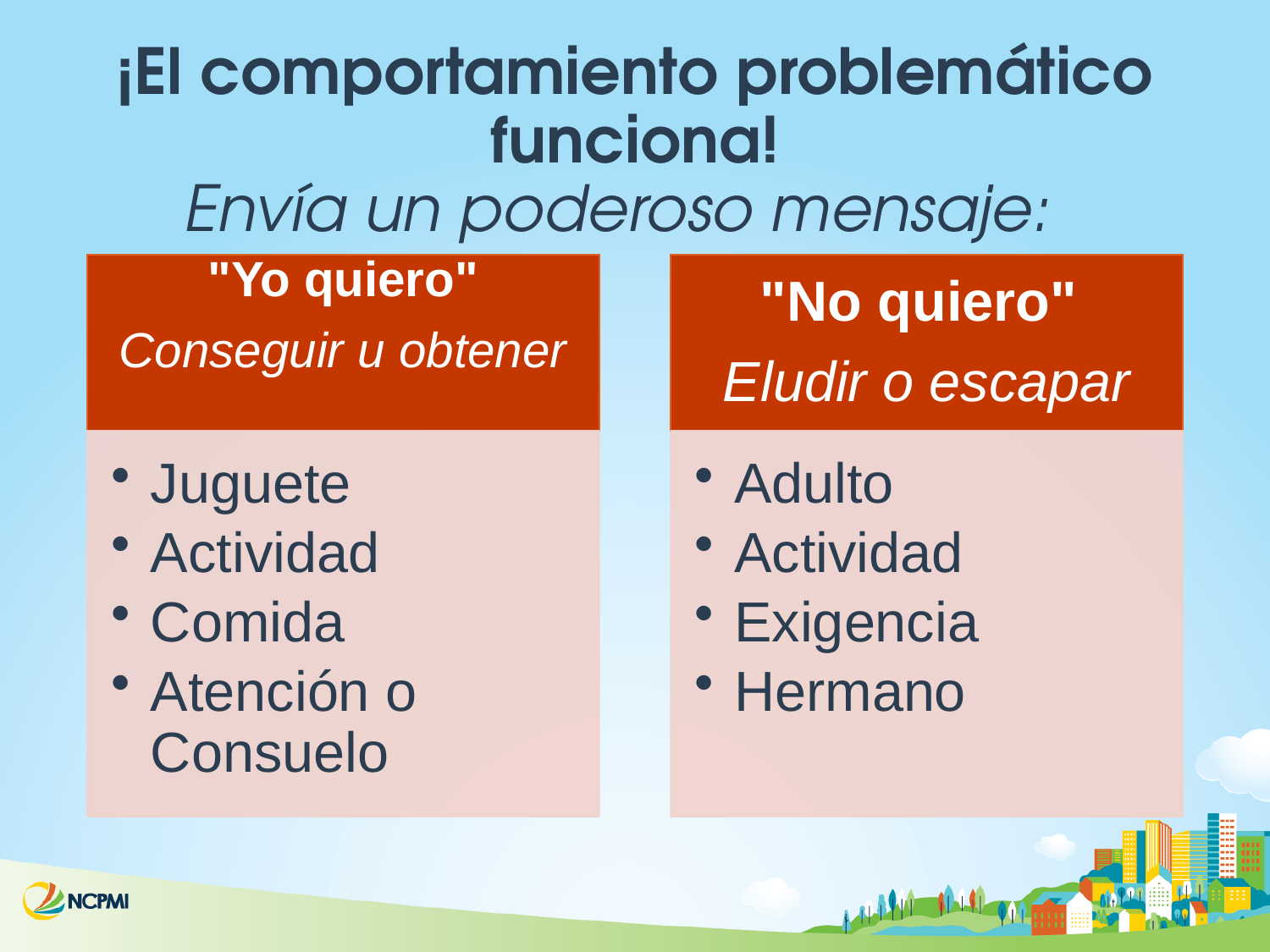

# ¡El comportamiento problemático funciona! Envía un poderoso mensaje:
"Yo quiero"
Conseguir u obtener
Juguete
Actividad
Comida
Atención o Consuelo
"No quiero"
Eludir o escapar
Adulto
Actividad
Exigencia
Hermano